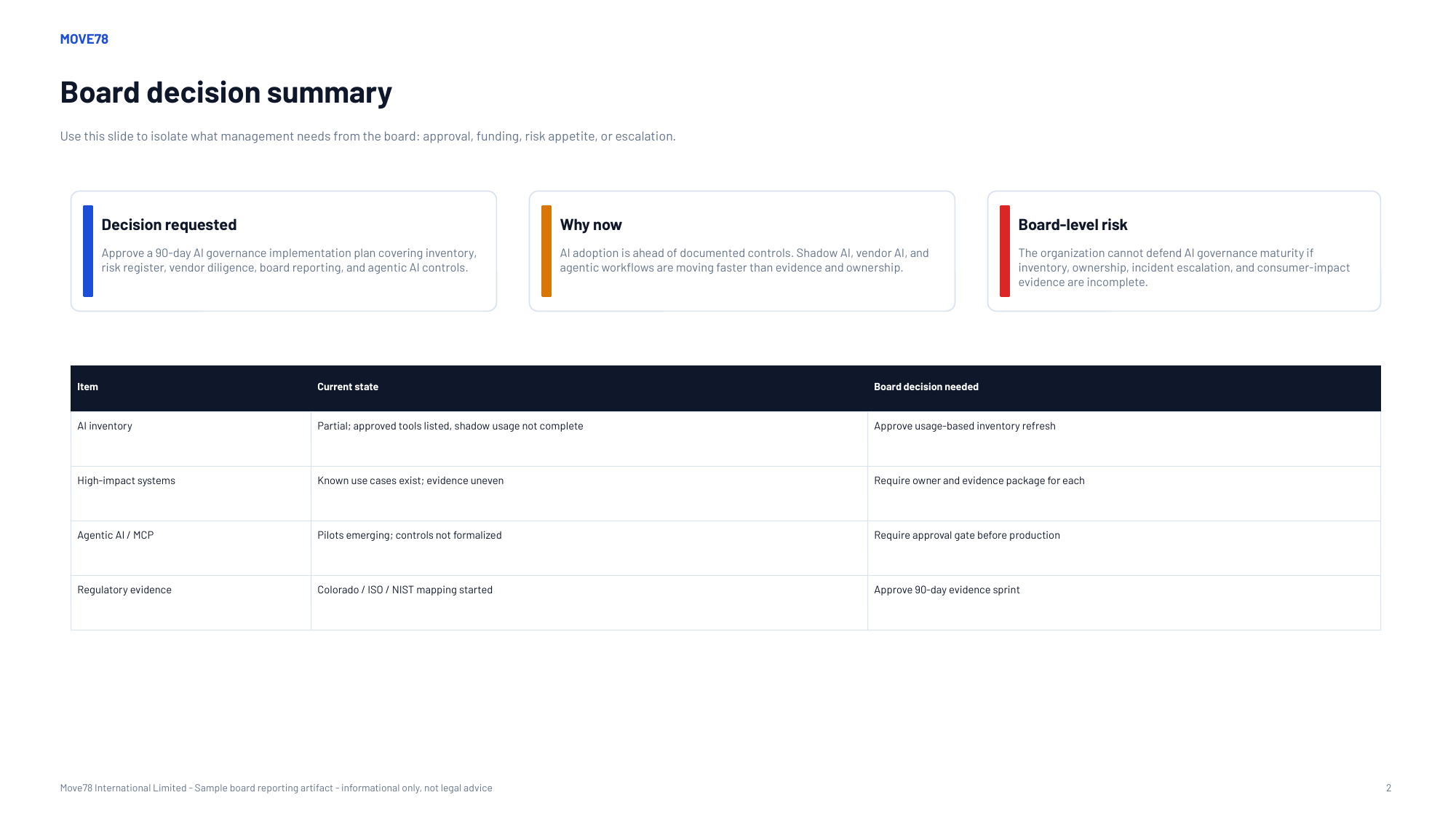

MOVE78
Board decision summary
Use this slide to isolate what management needs from the board: approval, funding, risk appetite, or escalation.

Decision requested
Why now
Board-level risk
Approve a 90-day AI governance implementation plan covering inventory, risk register, vendor diligence, board reporting, and agentic AI controls.
AI adoption is ahead of documented controls. Shadow AI, vendor AI, and agentic workflows are moving faster than evidence and ownership.
The organization cannot defend AI governance maturity if inventory, ownership, incident escalation, and consumer-impact evidence are incomplete.

Item
Current state
Board decision needed

AI inventory
Partial; approved tools listed, shadow usage not complete
Approve usage-based inventory refresh

High-impact systems
Known use cases exist; evidence uneven
Require owner and evidence package for each

Agentic AI / MCP
Pilots emerging; controls not formalized
Require approval gate before production

Regulatory evidence
Colorado / ISO / NIST mapping started
Approve 90-day evidence sprint
Move78 International Limited - Sample board reporting artifact - informational only, not legal advice
2